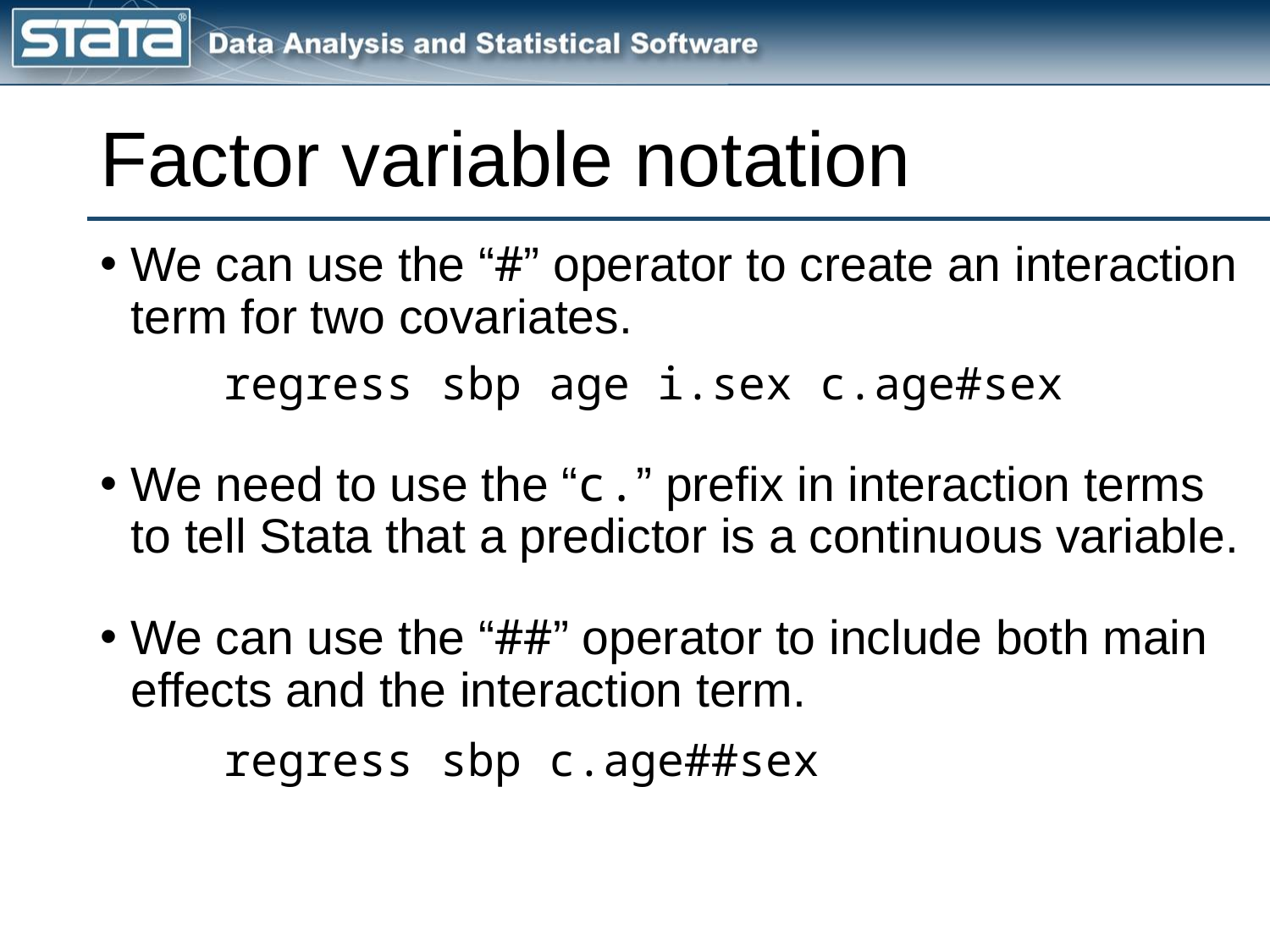

Factor variable notation
We can use the “#” operator to create an interaction term for two covariates.
	regress sbp age i.sex c.age#sex

We need to use the “c.” prefix in interaction terms to tell Stata that a predictor is a continuous variable.

We can use the “##” operator to include both main effects and the interaction term.
	regress sbp c.age##sex